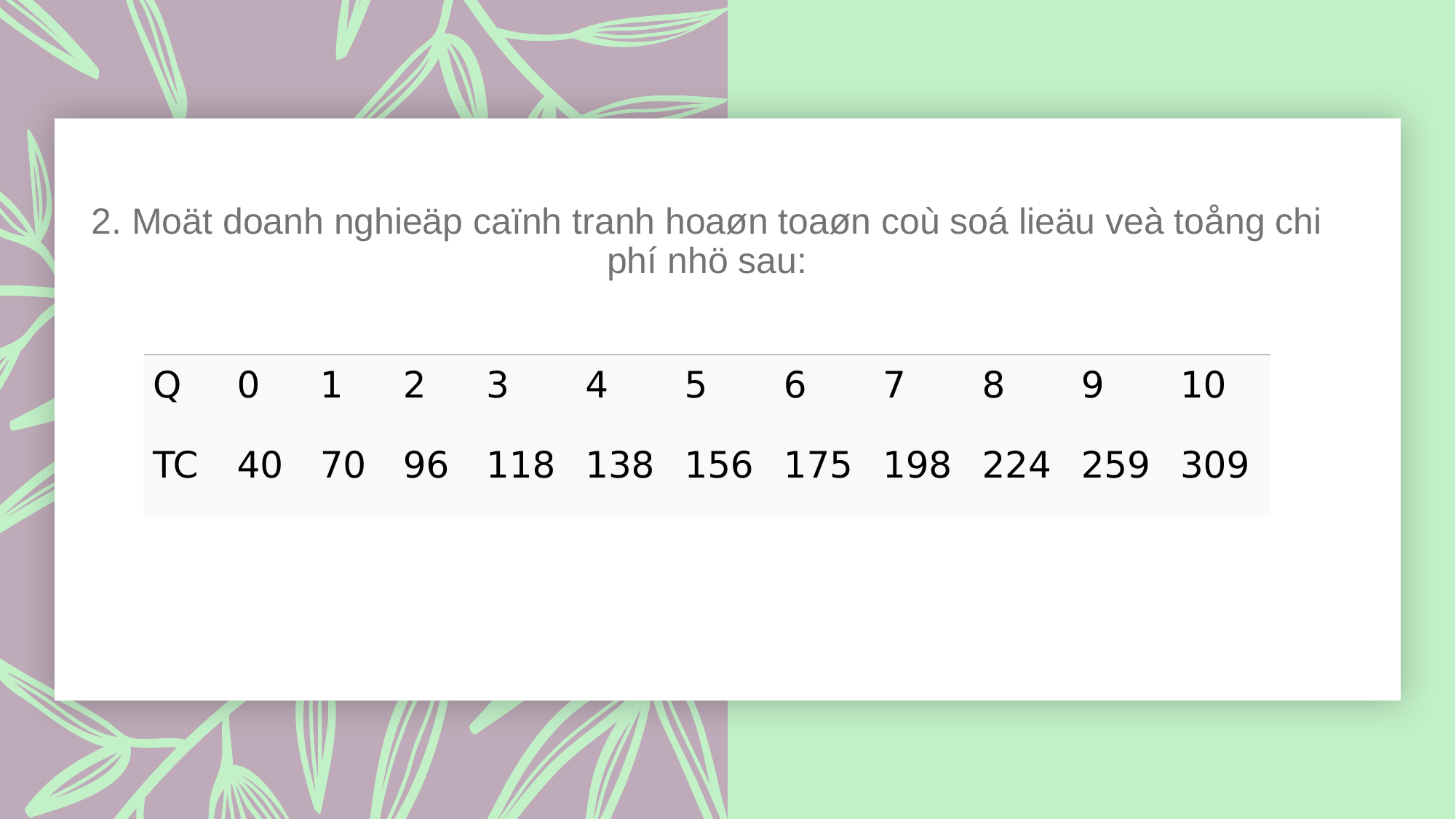

2. Moät doanh nghieäp caïnh tranh hoaøn toaøn coù soá lieäu veà toång chi phí nhö sau:

| Q | 0 | 1 | 2 | 3 | 4 | 5 | 6 | 7 | 8 | 9 | 10 |
| --- | --- | --- | --- | --- | --- | --- | --- | --- | --- | --- | --- |
| TC | 40 | 70 | 96 | 118 | 138 | 156 | 175 | 198 | 224 | 259 | 309 |